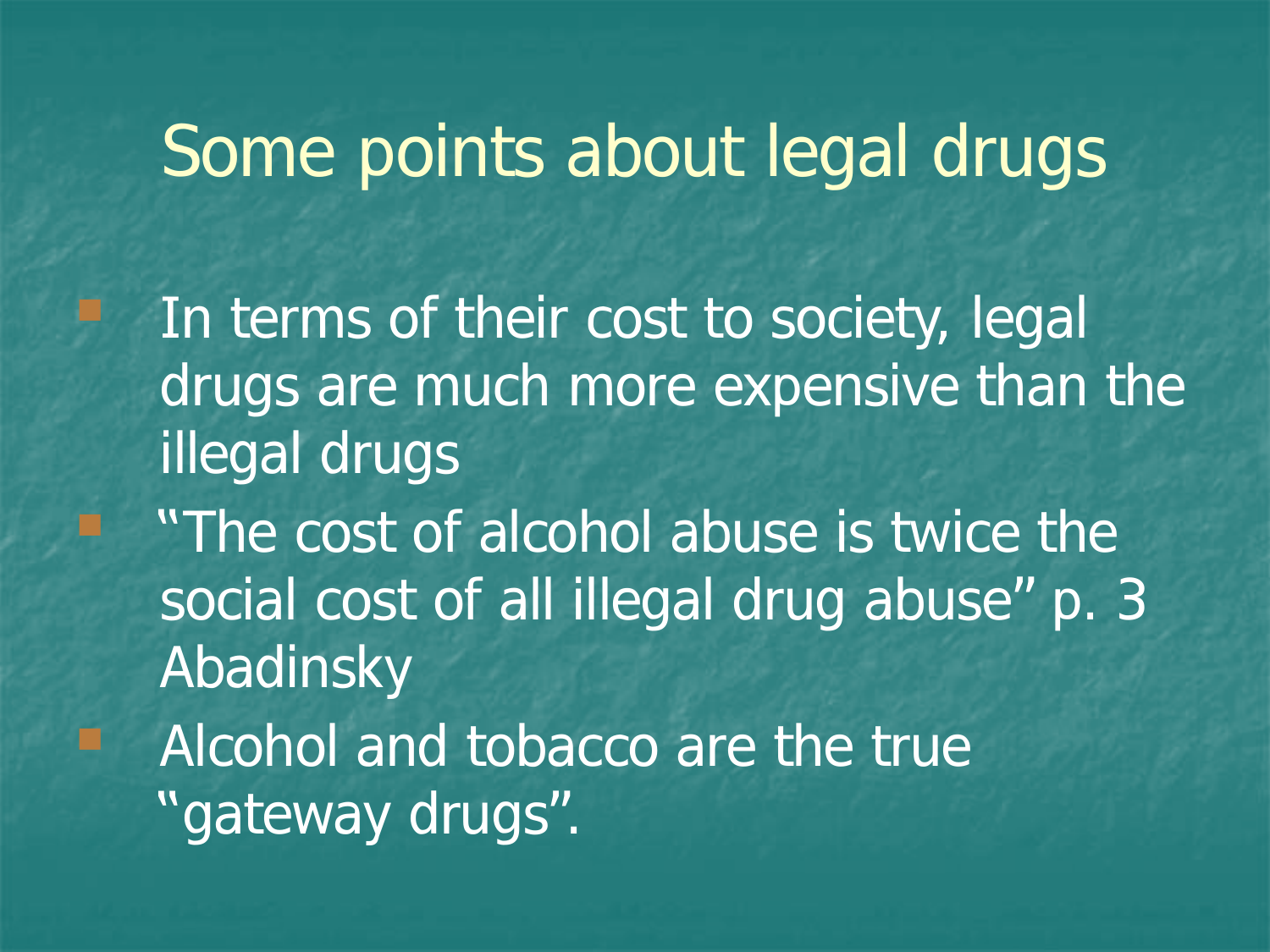

# Some points about legal drugs
In terms of their cost to society, legal drugs are much more expensive than the illegal drugs
“The cost of alcohol abuse is twice the social cost of all illegal drug abuse” p. 3 Abadinsky
Alcohol and tobacco are the true “gateway drugs”.